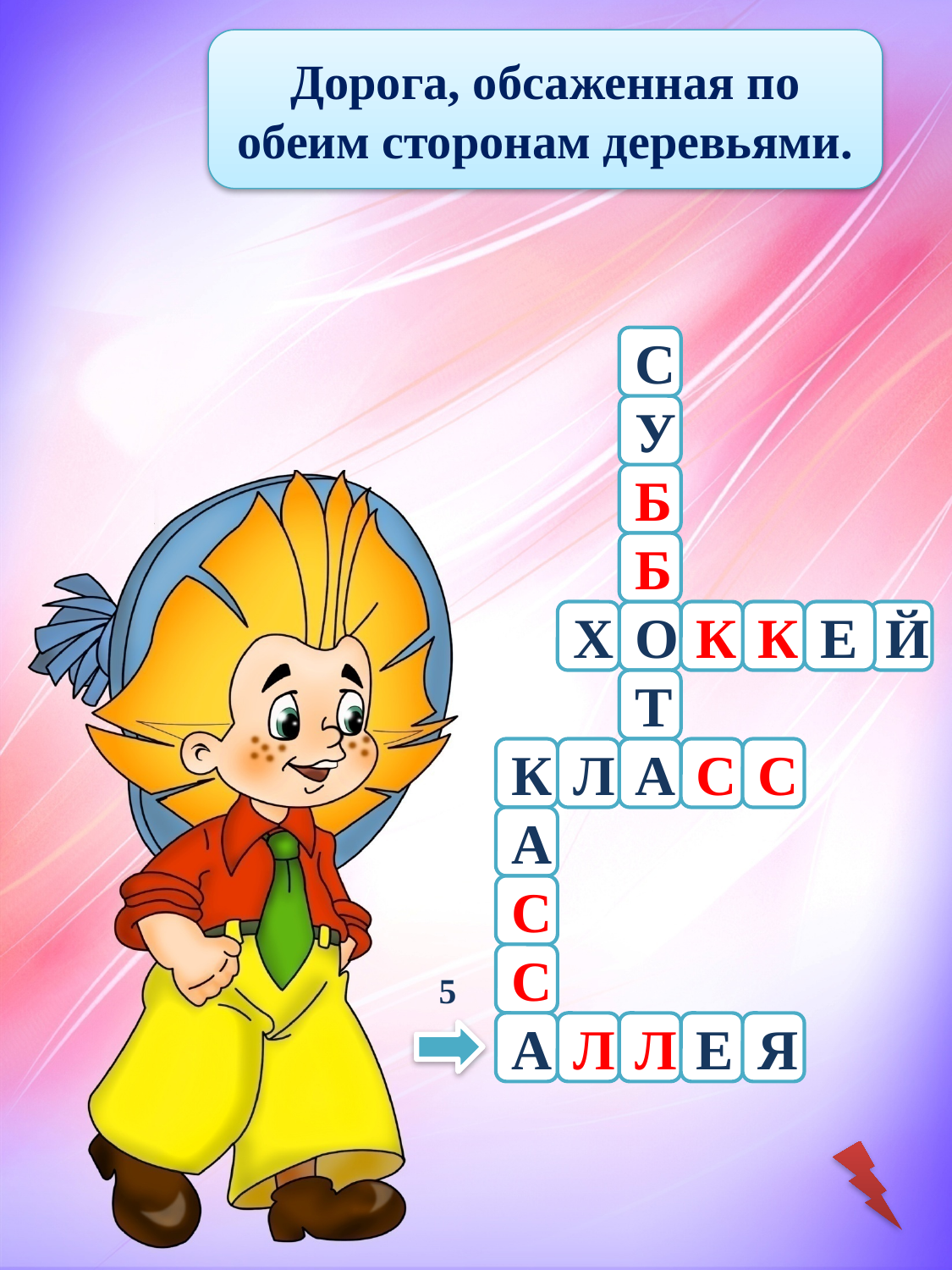

Дорога, обсаженная по обеим сторонам деревьями.
С
У
Б
Б
Х
О
К
К
Е
Й
Т
А
К
Л
С
С
А
С
С
5
А
Л
Л
Е
Я